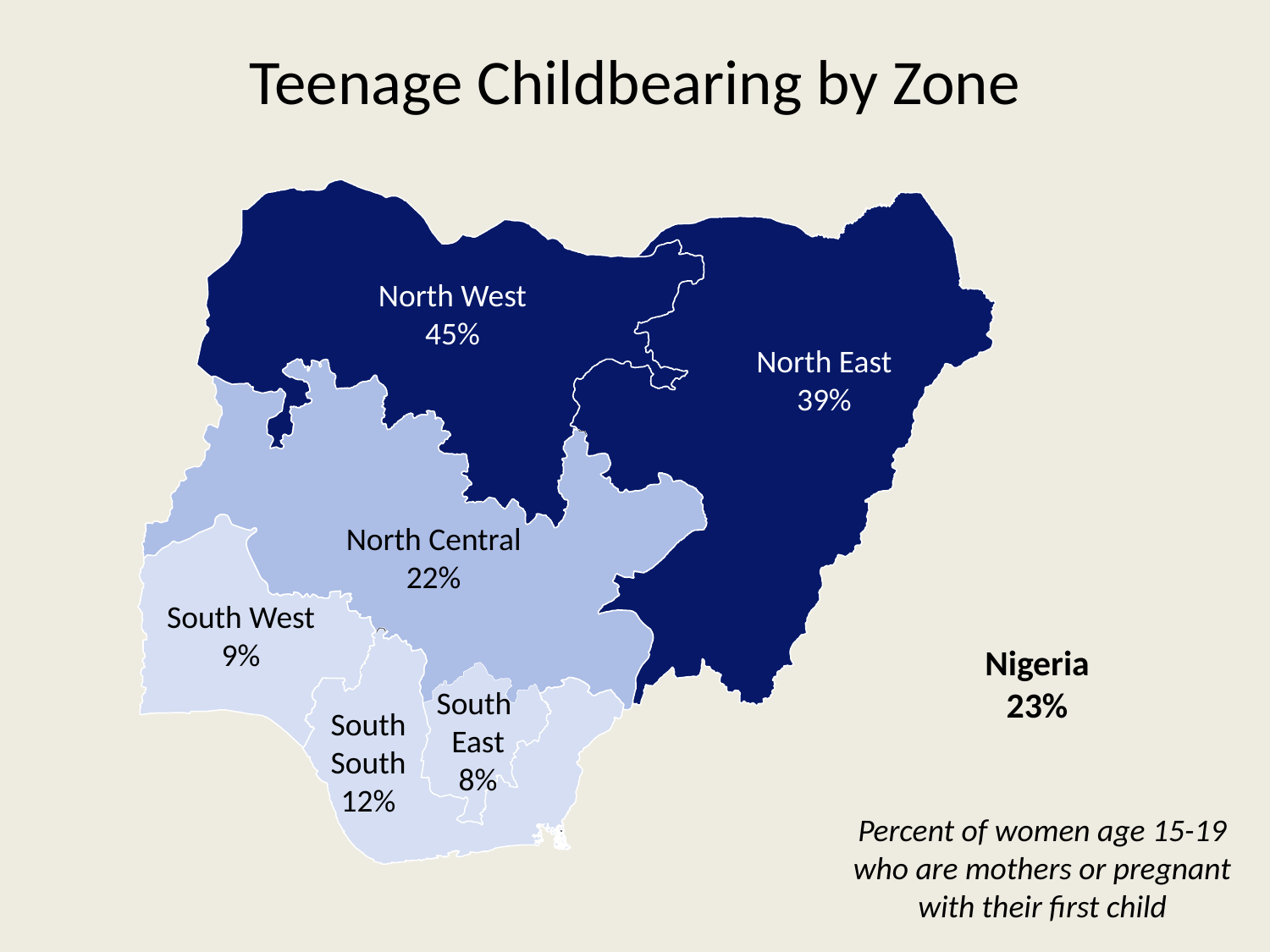

# Teenage Childbearing by Zone

North West
45%
North East
39%
North Central
22%
South West
9%
South
East
8%
South
South
12%
Nigeria
23%
Percent of women age 15-19 who are mothers or pregnant with their first child